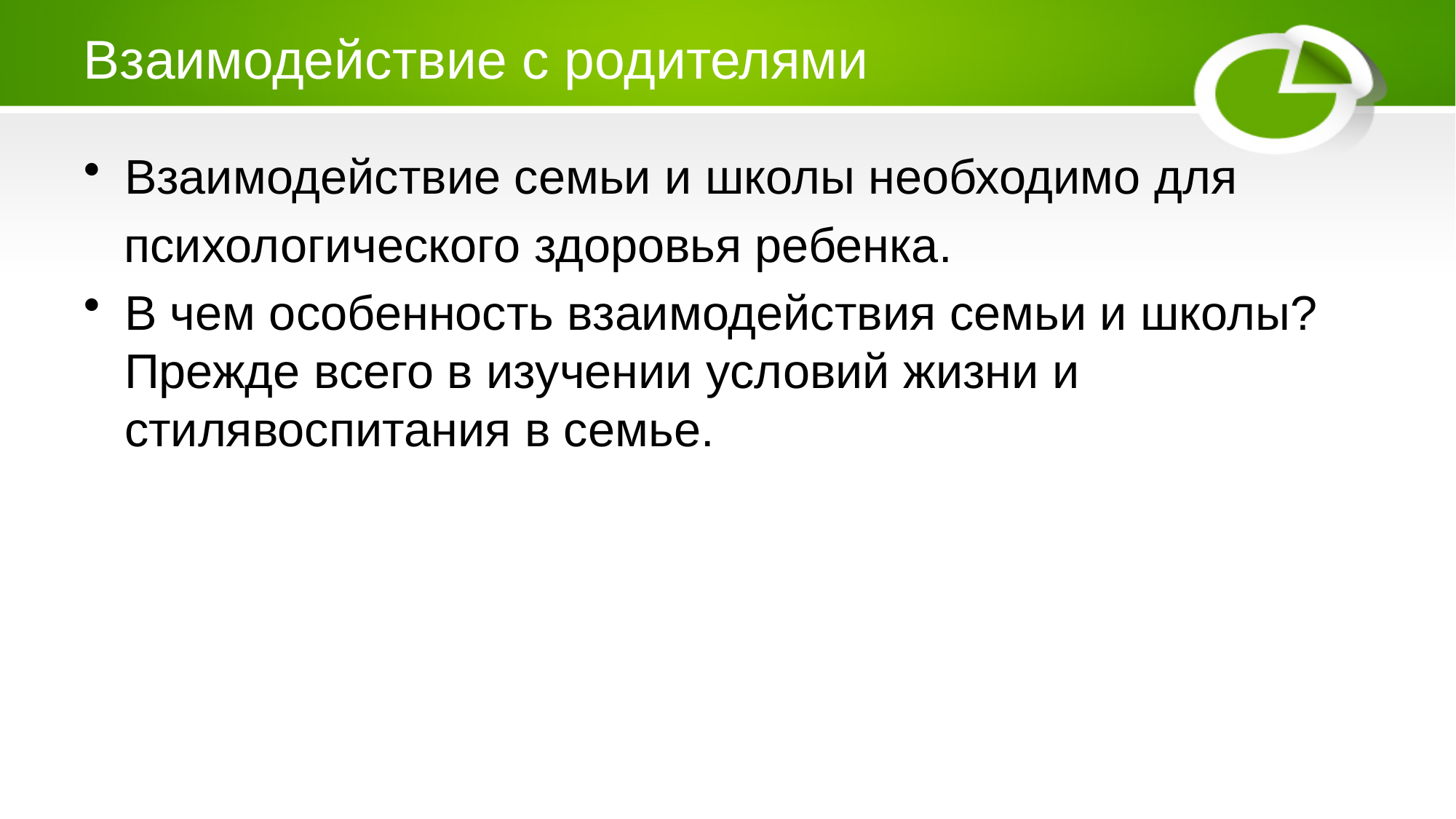

# Взаимодействие с родителями
Взаимодействие семьи и школы необходимо для
   психологического здоровья ребенка.
В чем особенность взаимодействия семьи и школы?   Прежде всего в изучении условий жизни и стилявоспитания в семье.